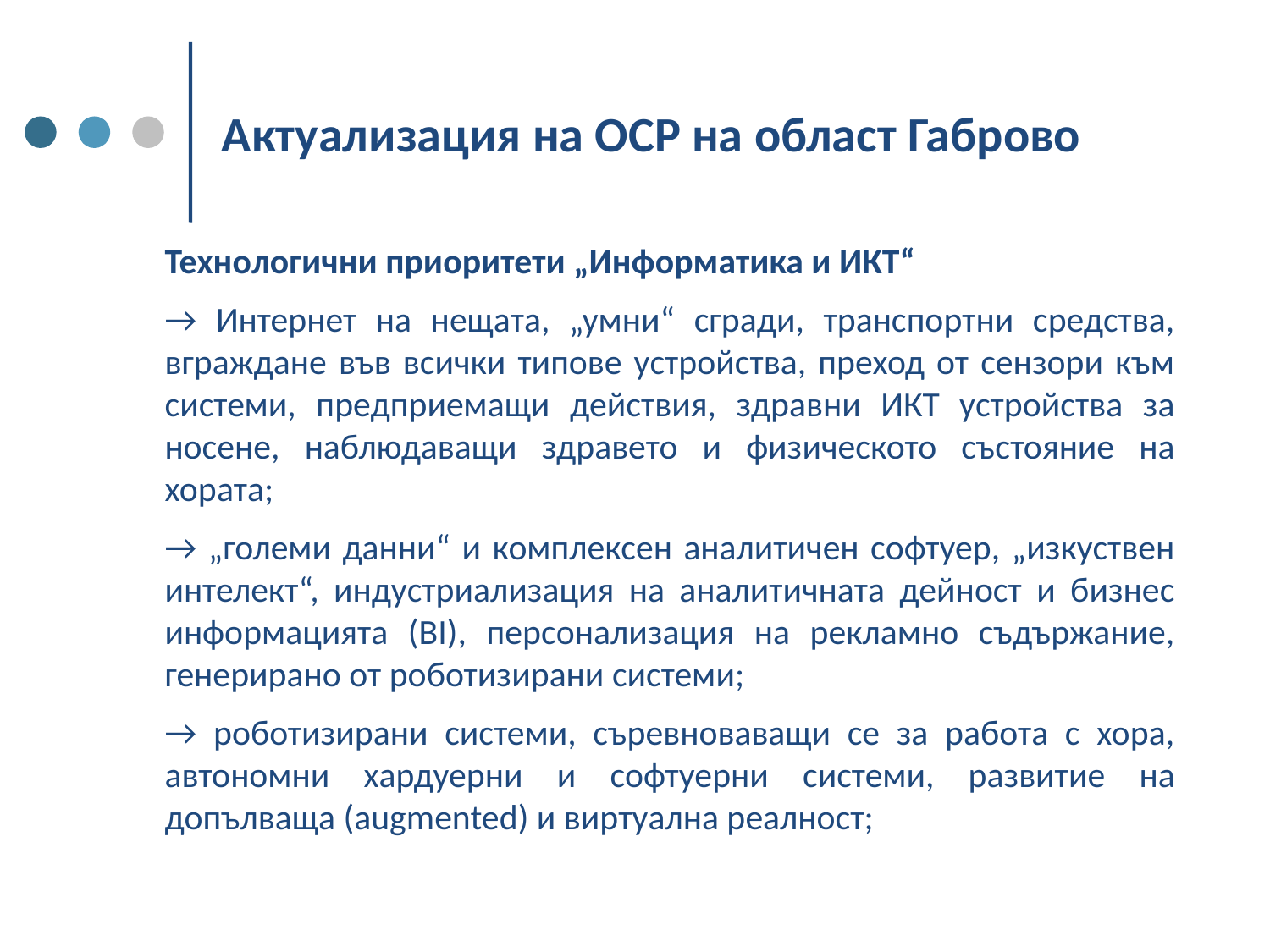

# Актуализация на ОСР на област Габрово
Технологични приоритети „Информатика и ИКТ“
→ Интернет на нещата, „умни“ сгради, транспортни средства, вграждане във всички типове устройства, преход от сензори към системи, предприемащи действия, здравни ИКТ устройства за носене, наблюдаващи здравето и физическото състояние на хората;
→ „големи данни“ и комплексен аналитичен софтуер, „изкуствен интелект“, индустриализация на аналитичната дейност и бизнес информацията (BI), персонализация на рекламно съдържание, генерирано от роботизирани системи;
→ роботизирани системи, съревноваващи се за работа с хора, автономни хардуерни и софтуерни системи, развитие на допълваща (augmented) и виртуална реалност;